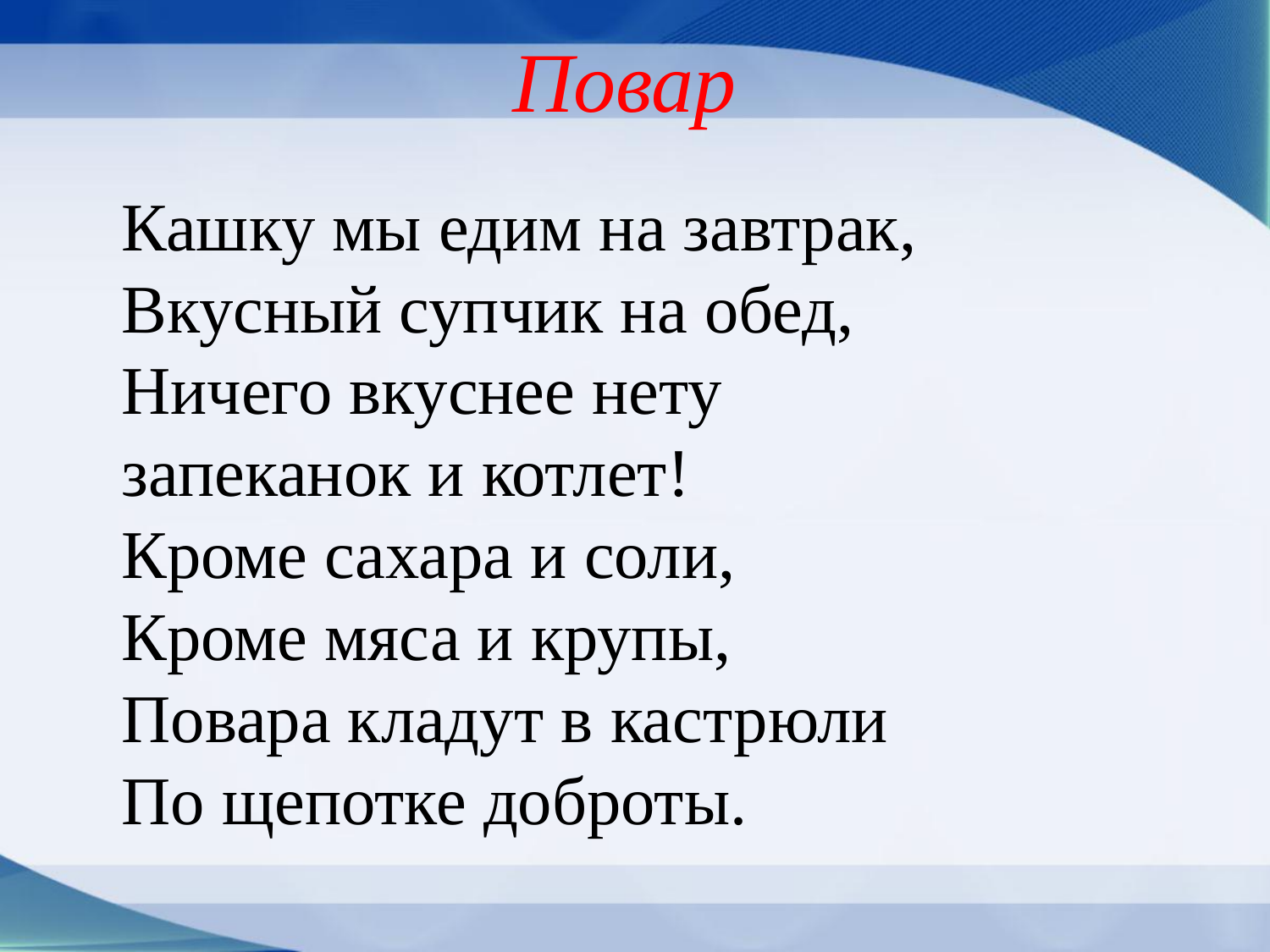

# Повар
	Кашку мы едим на завтрак,
Вкусный супчик на обед,
Ничего вкуснее нету 
запеканок и котлет!
Кроме сахара и соли,
Кроме мяса и крупы,
Повара кладут в кастрюли
По щепотке доброты.